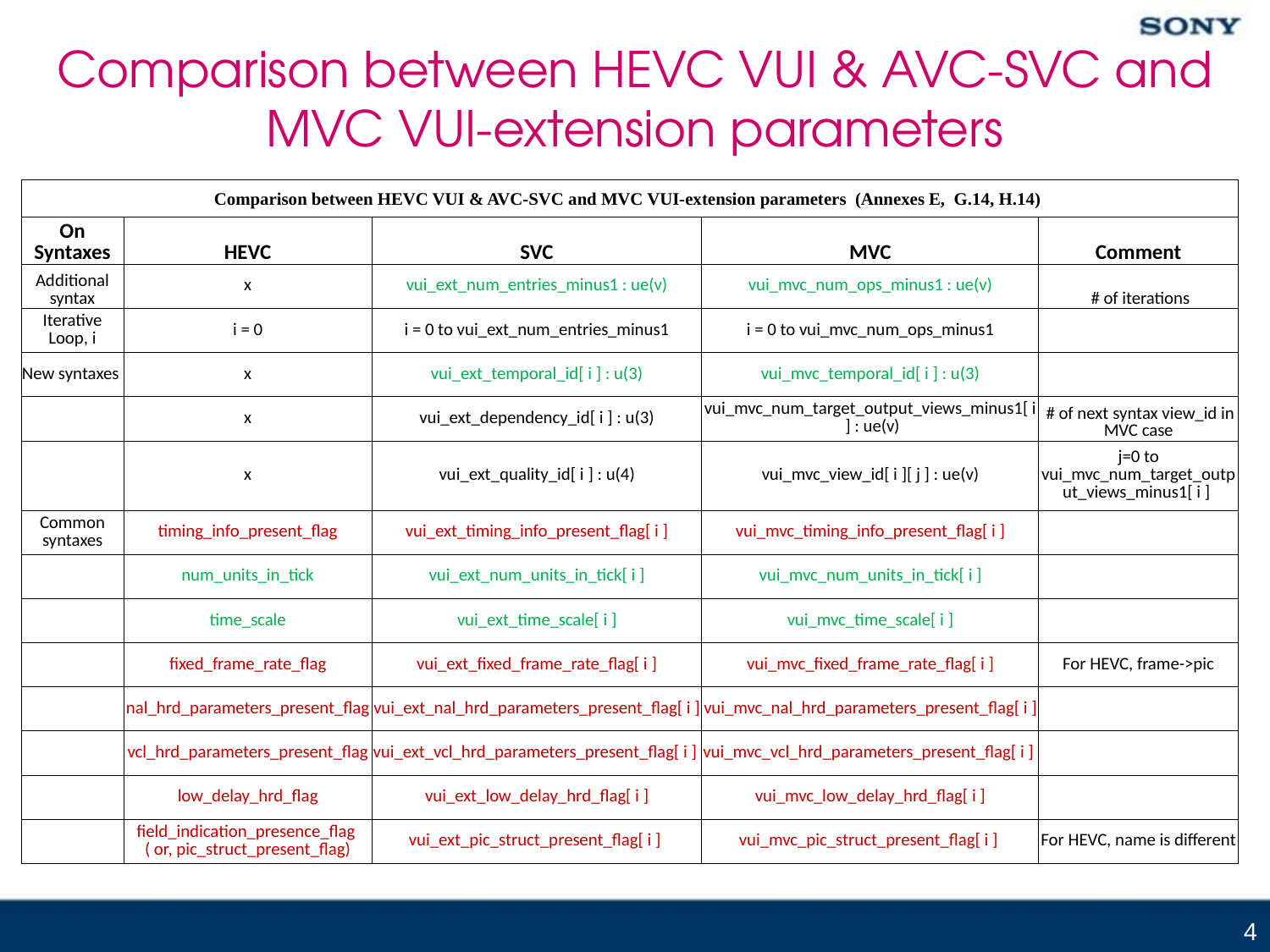

# Comparison between HEVC VUI & AVC-SVC and MVC VUI-extension parameters
| Comparison between HEVC VUI & AVC-SVC and MVC VUI-extension parameters (Annexes E, G.14, H.14) |  |  |  |  |
| --- | --- | --- | --- | --- |
| On Syntaxes | HEVC | SVC | MVC | Comment |
| Additional syntax | x | vui\_ext\_num\_entries\_minus1 : ue(v) | vui\_mvc\_num\_ops\_minus1 : ue(v) | # of iterations |
| Iterative Loop, i | i = 0 | i = 0 to vui\_ext\_num\_entries\_minus1 | i = 0 to vui\_mvc\_num\_ops\_minus1 |  |
| New syntaxes | x | vui\_ext\_temporal\_id[ i ] : u(3) | vui\_mvc\_temporal\_id[ i ] : u(3) |  |
|  | x | vui\_ext\_dependency\_id[ i ] : u(3) | vui\_mvc\_num\_target\_output\_views\_minus1[ i ] : ue(v) | # of next syntax view\_id in MVC case |
|  | x | vui\_ext\_quality\_id[ i ] : u(4) | vui\_mvc\_view\_id[ i ][ j ] : ue(v) | j=0 to vui\_mvc\_num\_target\_output\_views\_minus1[ i ] |
| Common syntaxes | timing\_info\_present\_flag | vui\_ext\_timing\_info\_present\_flag[ i ] | vui\_mvc\_timing\_info\_present\_flag[ i ] |  |
|  | num\_units\_in\_tick | vui\_ext\_num\_units\_in\_tick[ i ] | vui\_mvc\_num\_units\_in\_tick[ i ] |  |
|  | time\_scale | vui\_ext\_time\_scale[ i ] | vui\_mvc\_time\_scale[ i ] |  |
|  | fixed\_frame\_rate\_flag | vui\_ext\_fixed\_frame\_rate\_flag[ i ] | vui\_mvc\_fixed\_frame\_rate\_flag[ i ] | For HEVC, frame->pic |
|  | nal\_hrd\_parameters\_present\_flag | vui\_ext\_nal\_hrd\_parameters\_present\_flag[ i ] | vui\_mvc\_nal\_hrd\_parameters\_present\_flag[ i ] |  |
|  | vcl\_hrd\_parameters\_present\_flag | vui\_ext\_vcl\_hrd\_parameters\_present\_flag[ i ] | vui\_mvc\_vcl\_hrd\_parameters\_present\_flag[ i ] |  |
|  | low\_delay\_hrd\_flag | vui\_ext\_low\_delay\_hrd\_flag[ i ] | vui\_mvc\_low\_delay\_hrd\_flag[ i ] |  |
|  | field\_indication\_presence\_flag ( or, pic\_struct\_present\_flag) | vui\_ext\_pic\_struct\_present\_flag[ i ] | vui\_mvc\_pic\_struct\_present\_flag[ i ] | For HEVC, name is different |
4